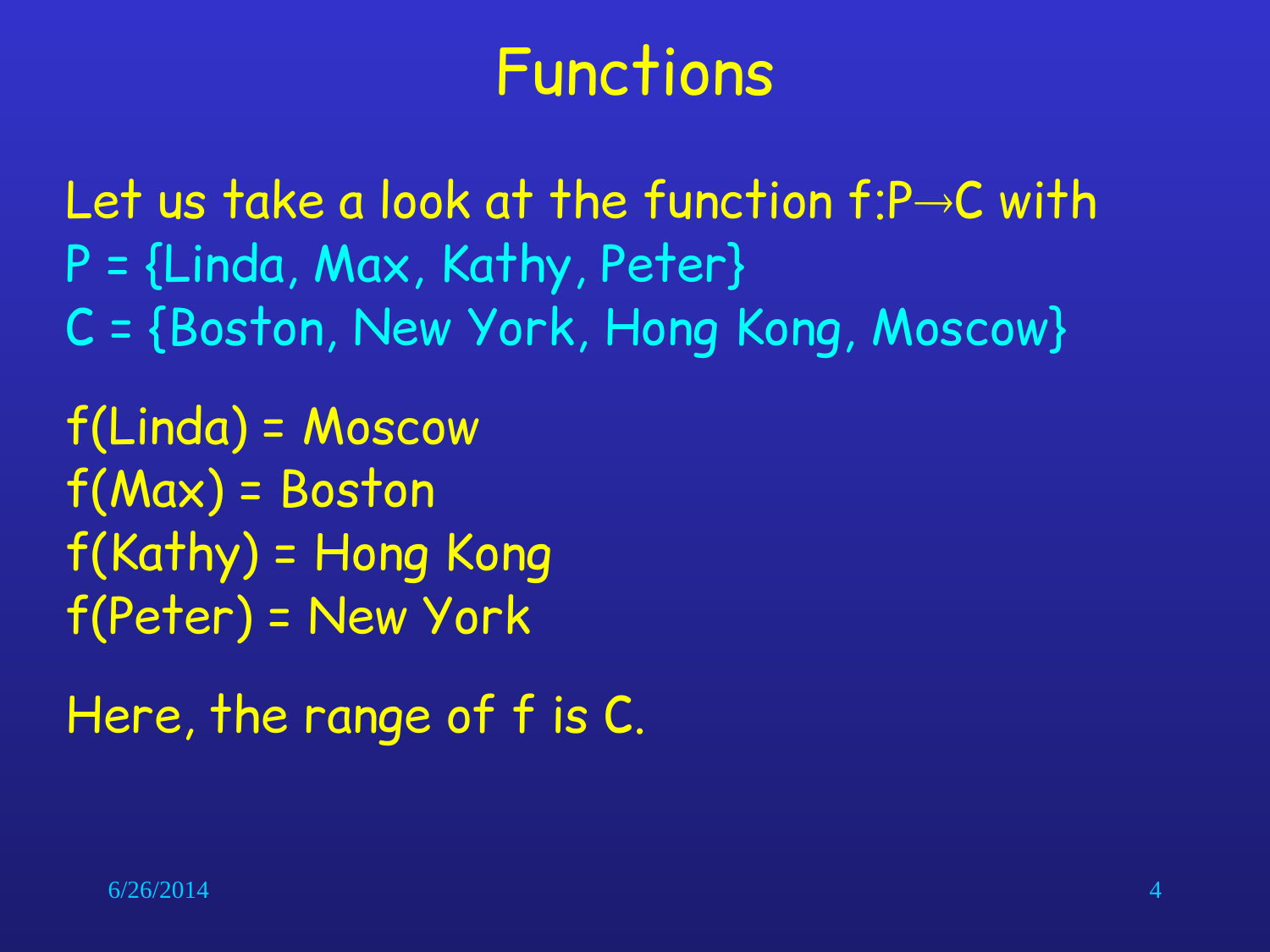

# Functions
Let us take a look at the function f:P→C with
P = {Linda, Max, Kathy, Peter}
C = {Boston, New York, Hong Kong, Moscow}

f(Linda) = Moscow
f(Max) = Boston
f(Kathy) = Hong Kong
f(Peter) = New York

Here, the range of f is C.
6/26/2014
4